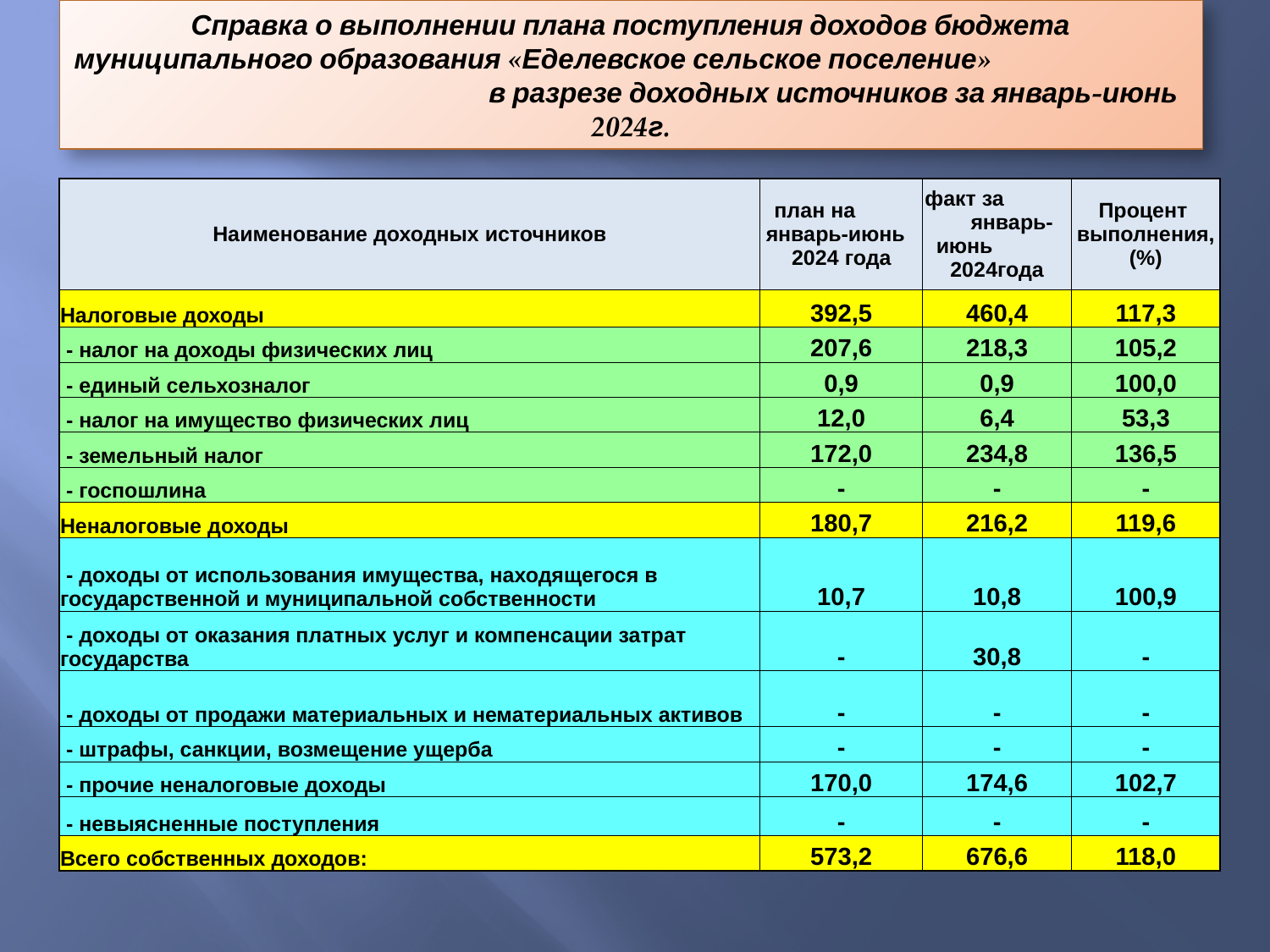

# Справка о выполнении плана поступления доходов бюджета муниципального образования «Еделевское сельское поселение»                                                                                       в разрезе доходных источников за январь-июнь 2024г.
| Наименование доходных источников | план на январь-июнь 2024 года | факт за январь- июнь 2024года | Процент выполнения, (%) |
| --- | --- | --- | --- |
| Налоговые доходы | 392,5 | 460,4 | 117,3 |
| - налог на доходы физических лиц | 207,6 | 218,3 | 105,2 |
| - единый сельхозналог | 0,9 | 0,9 | 100,0 |
| - налог на имущество физических лиц | 12,0 | 6,4 | 53,3 |
| - земельный налог | 172,0 | 234,8 | 136,5 |
| - госпошлина | - | - | - |
| Неналоговые доходы | 180,7 | 216,2 | 119,6 |
| - доходы от использования имущества, находящегося в государственной и муниципальной собственности | 10,7 | 10,8 | 100,9 |
| - доходы от оказания платных услуг и компенсации затрат государства | - | 30,8 | - |
| - доходы от продажи материальных и нематериальных активов | - | - | - |
| - штрафы, санкции, возмещение ущерба | - | - | - |
| - прочие неналоговые доходы | 170,0 | 174,6 | 102,7 |
| - невыясненные поступления | - | - | - |
| Всего собственных доходов: | 573,2 | 676,6 | 118,0 |